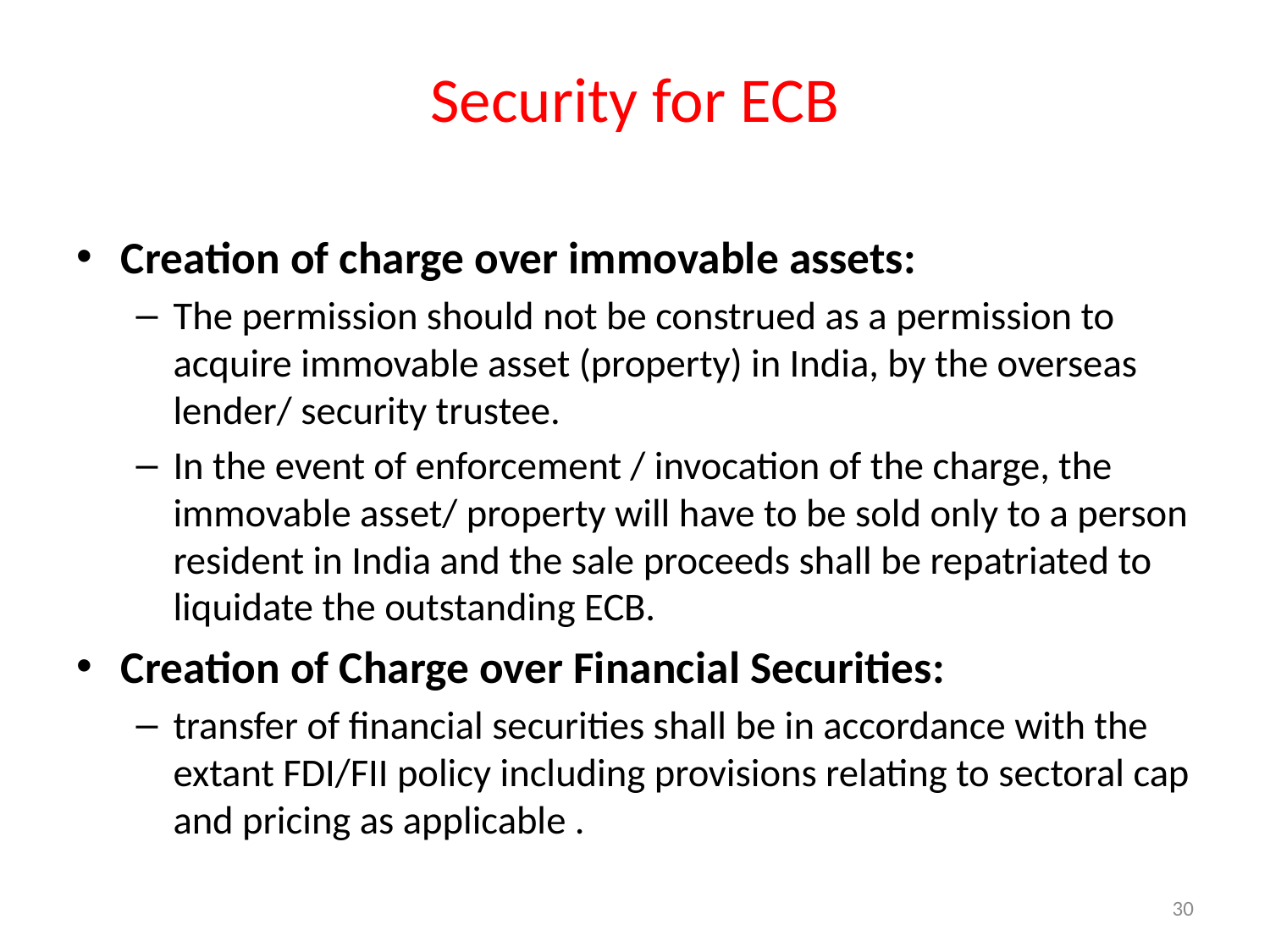

# Security for ECB
Creation of charge over immovable assets:
The permission should not be construed as a permission to acquire immovable asset (property) in India, by the overseas lender/ security trustee.
In the event of enforcement / invocation of the charge, the immovable asset/ property will have to be sold only to a person resident in India and the sale proceeds shall be repatriated to liquidate the outstanding ECB.
Creation of Charge over Financial Securities:
transfer of financial securities shall be in accordance with the extant FDI/FII policy including provisions relating to sectoral cap and pricing as applicable .

30